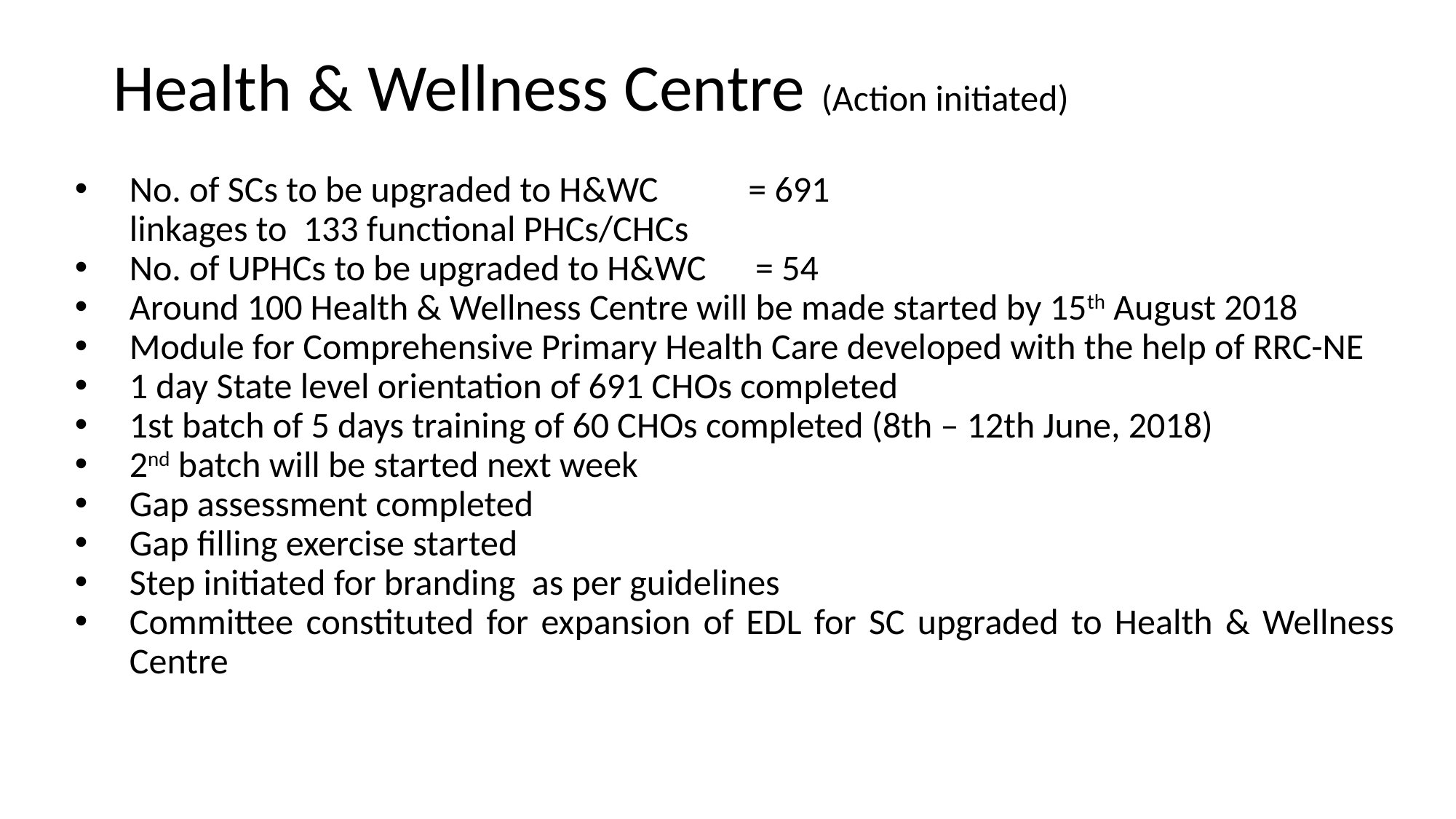

# Health & Wellness Centre (Action initiated)
No. of SCs to be upgraded to H&WC           = 691
	linkages to  133 functional PHCs/CHCs
No. of UPHCs to be upgraded to H&WC      = 54
Around 100 Health & Wellness Centre will be made started by 15th August 2018
Module for Comprehensive Primary Health Care developed with the help of RRC-NE
1 day State level orientation of 691 CHOs completed
1st batch of 5 days training of 60 CHOs completed (8th – 12th June, 2018)
2nd batch will be started next week
Gap assessment completed
Gap filling exercise started
Step initiated for branding  as per guidelines
Committee constituted for expansion of EDL for SC upgraded to Health & Wellness Centre